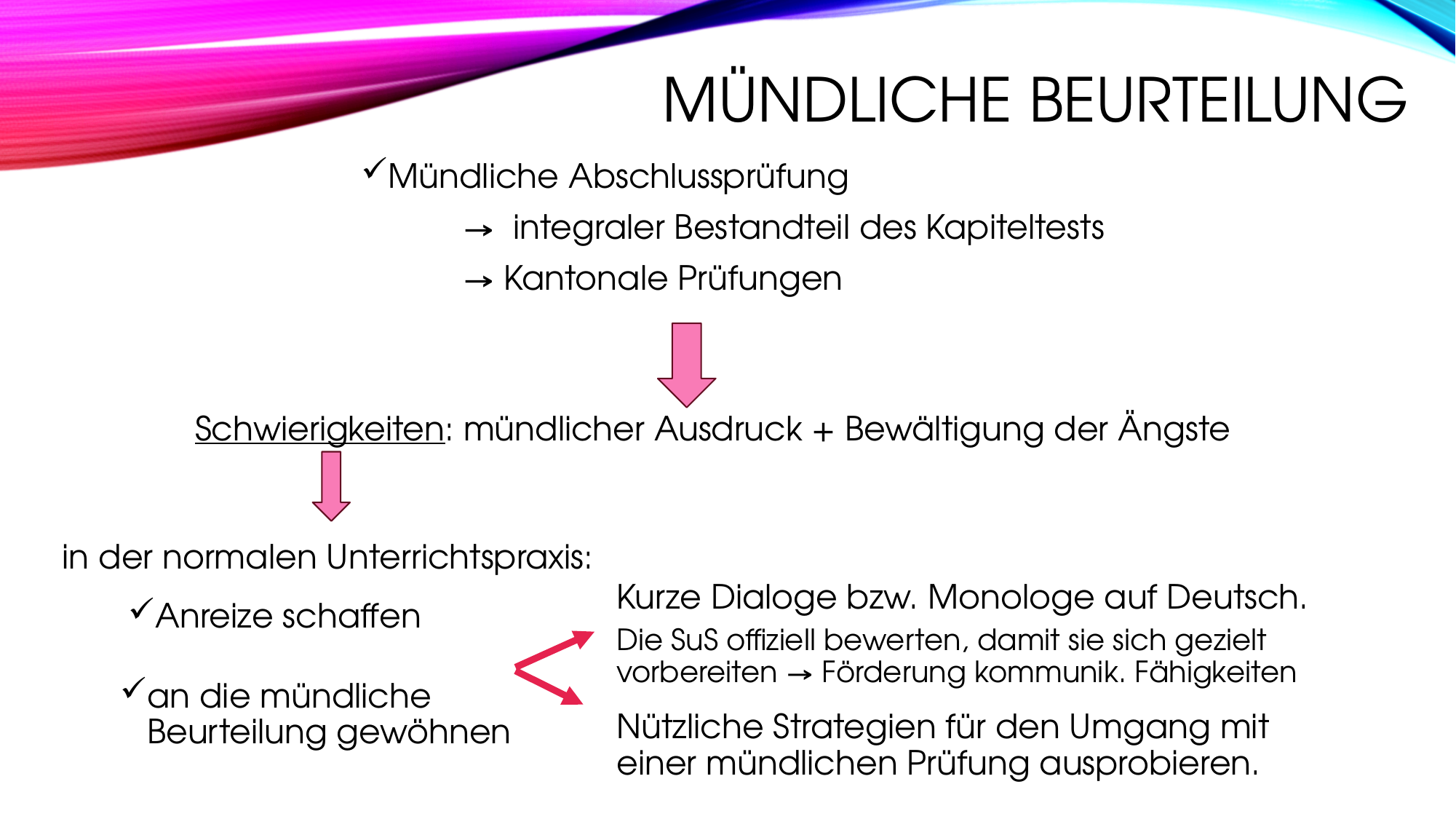

# Mündliche beurteilung
Mündliche Abschlussprüfung
           →  integraler Bestandteil des Kapiteltests
           → Kantonale Prüfungen

Schwierigkeiten: mündlicher Ausdruck + Bewältigung der ängste

in der normalen Unterrichtspraxis:
Kurze Dialoge bzw. Monologe auf Deutsch.
Anreize schaffen
Die SuS offiziell bewerten, damit sie sich gezielt vorbereiten → Förderung kommunik. Fähigkeiten
an die mündliche Beurteilung gewöhnen
Nützliche Strategien für den Umgang mit einer mündlichen Prüfung ausprobieren.